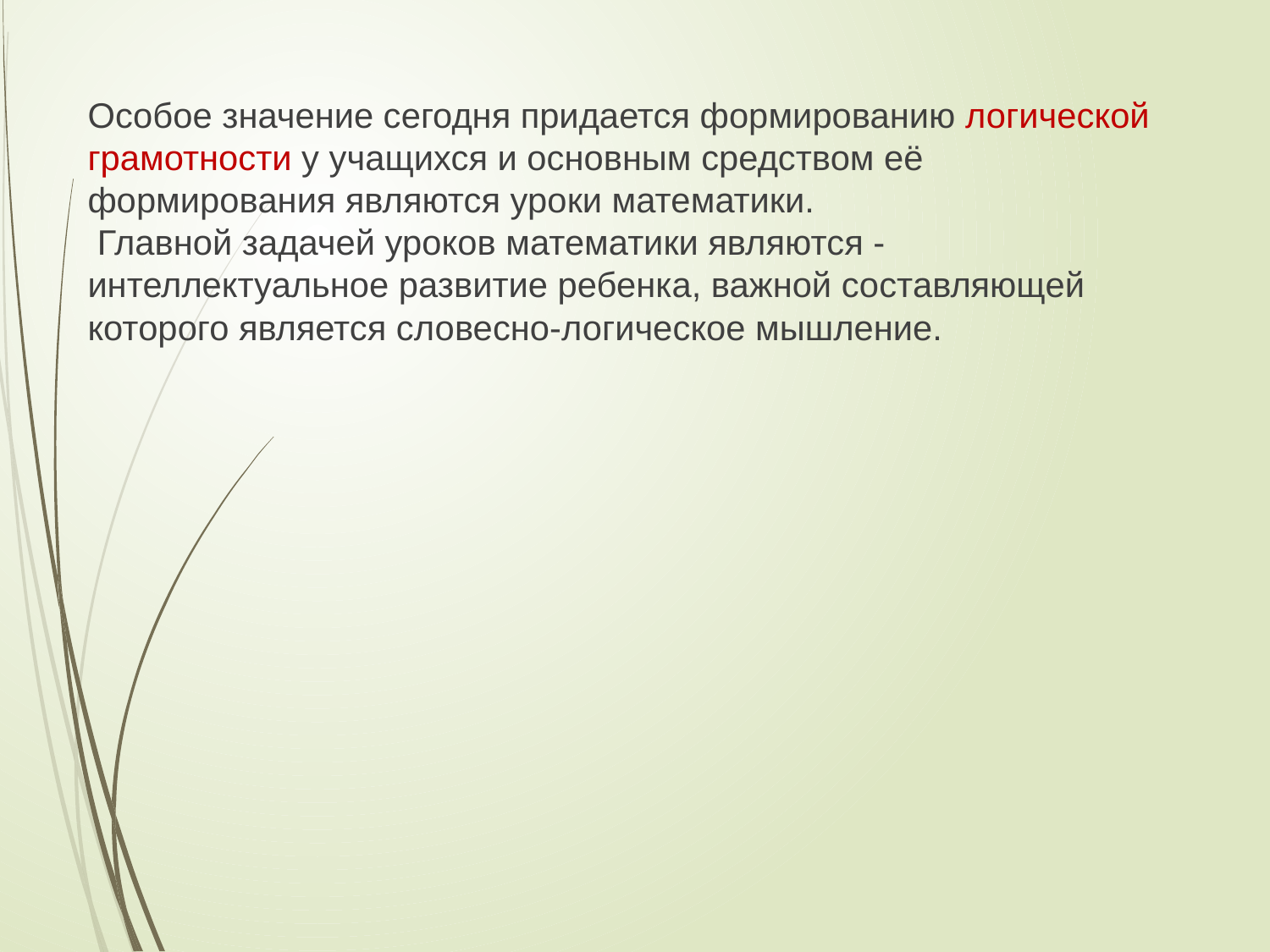

# Особое значение сегодня придается формированию логической грамотности у учащихся и основным средством её формирования являются уроки математики. Главной задачей уроков математики являются - интеллектуальное развитие ребенка, важной составляющей которого является словесно-логическое мышление.